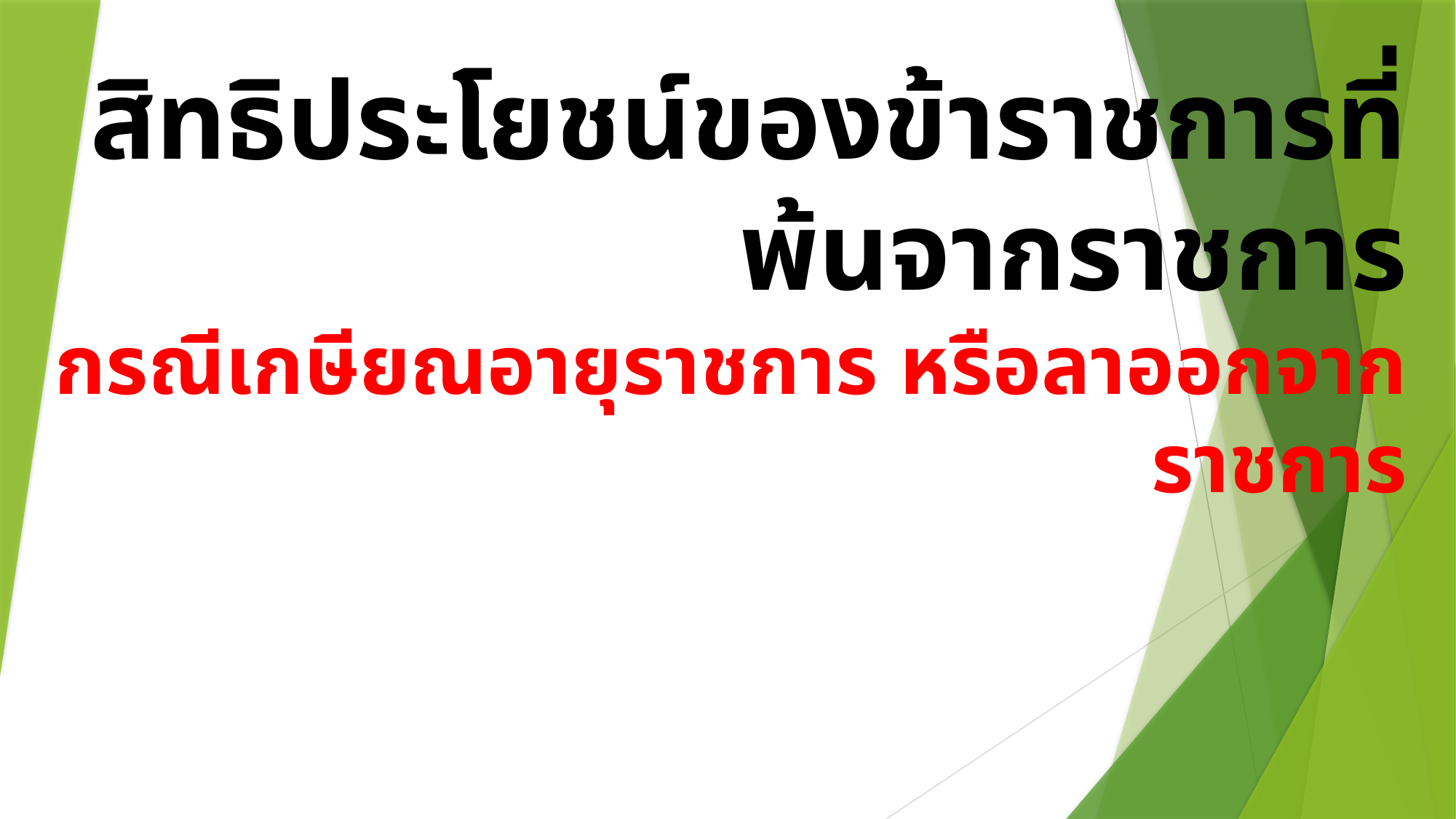

# สิทธิประโยชน์ของข้าราชการที่พ้นจากราชการ กรณีเกษียณอายุราชการ หรือลาออกจากราชการ